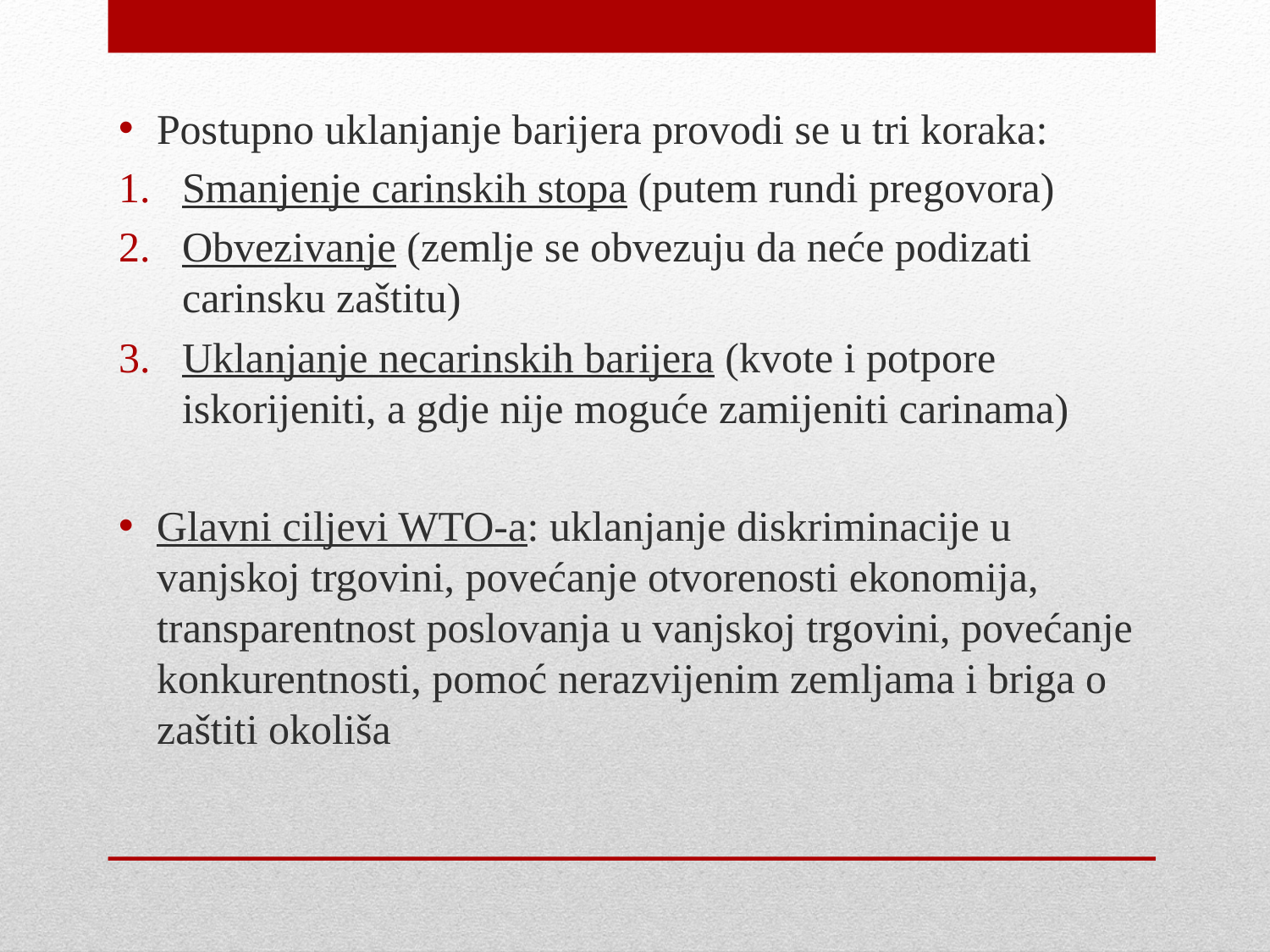

Postupno uklanjanje barijera provodi se u tri koraka:
Smanjenje carinskih stopa (putem rundi pregovora)
Obvezivanje (zemlje se obvezuju da neće podizati carinsku zaštitu)
Uklanjanje necarinskih barijera (kvote i potpore iskorijeniti, a gdje nije moguće zamijeniti carinama)

Glavni ciljevi WTO-a: uklanjanje diskriminacije u vanjskoj trgovini, povećanje otvorenosti ekonomija, transparentnost poslovanja u vanjskoj trgovini, povećanje konkurentnosti, pomoć nerazvijenim zemljama i briga o zaštiti okoliša